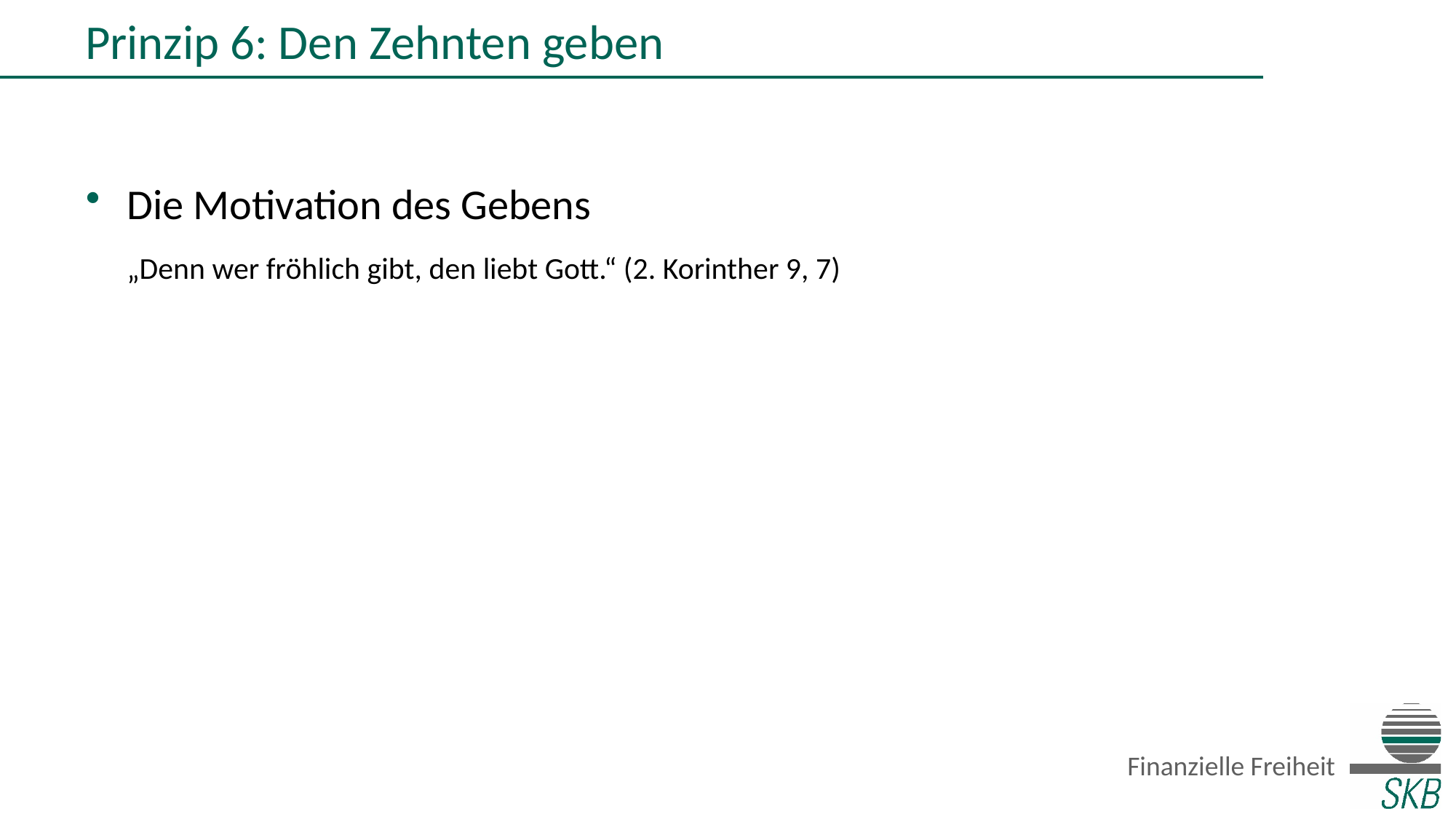

# Prinzip 6: Den Zehnten geben
Die Motivation des Gebens
	„Denn wer fröhlich gibt, den liebt Gott.“ (2. Korinther 9, 7)